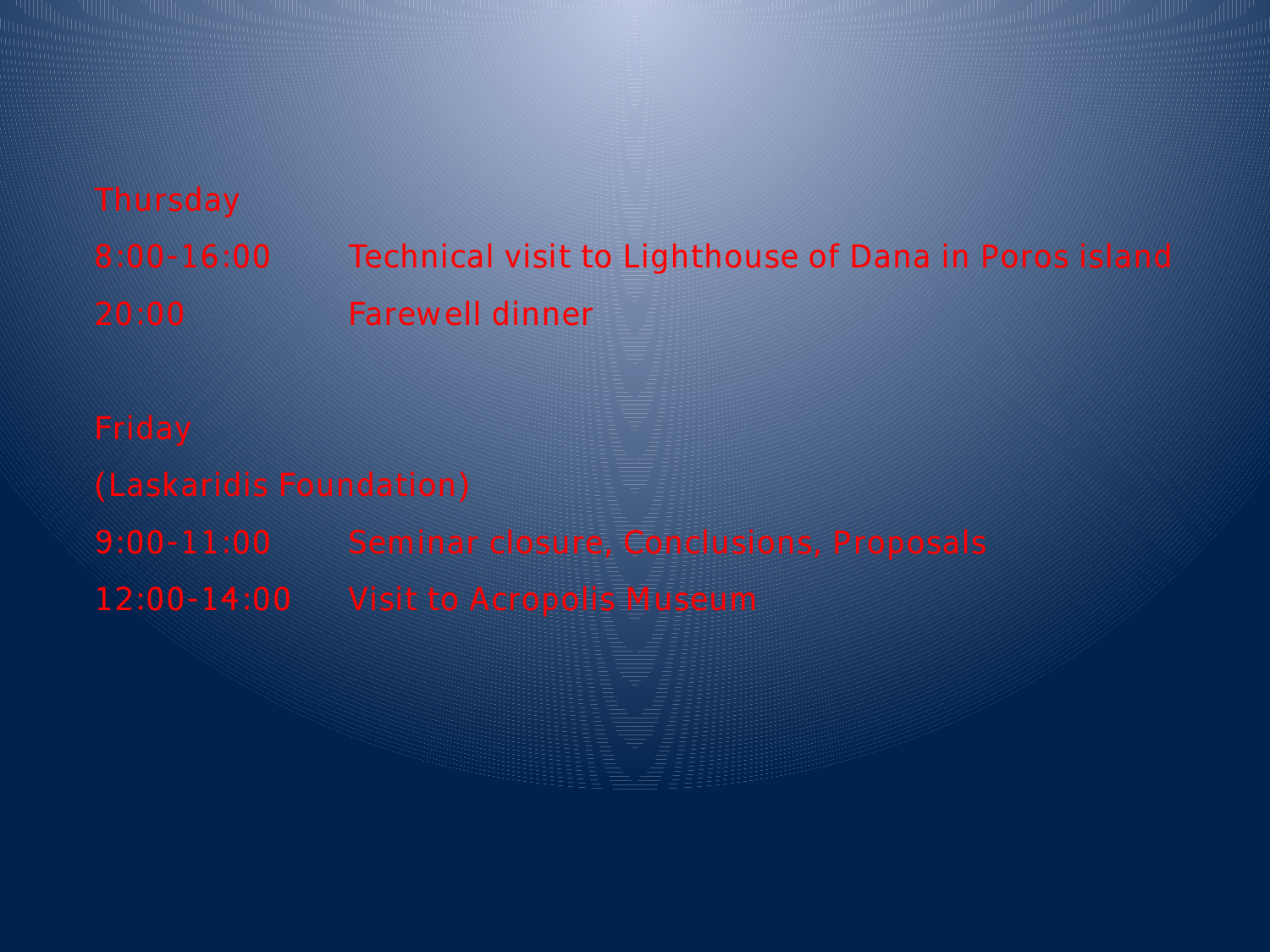

Thursday
8:00-16:00	Technical visit to Lighthouse of Dana in Poros island
20:00		Farewell dinner

Friday
(Laskaridis Foundation)
9:00-11:00    	Seminar closure, Conclusions, Proposals
12:00-14:00	Visit to Acropolis Museum